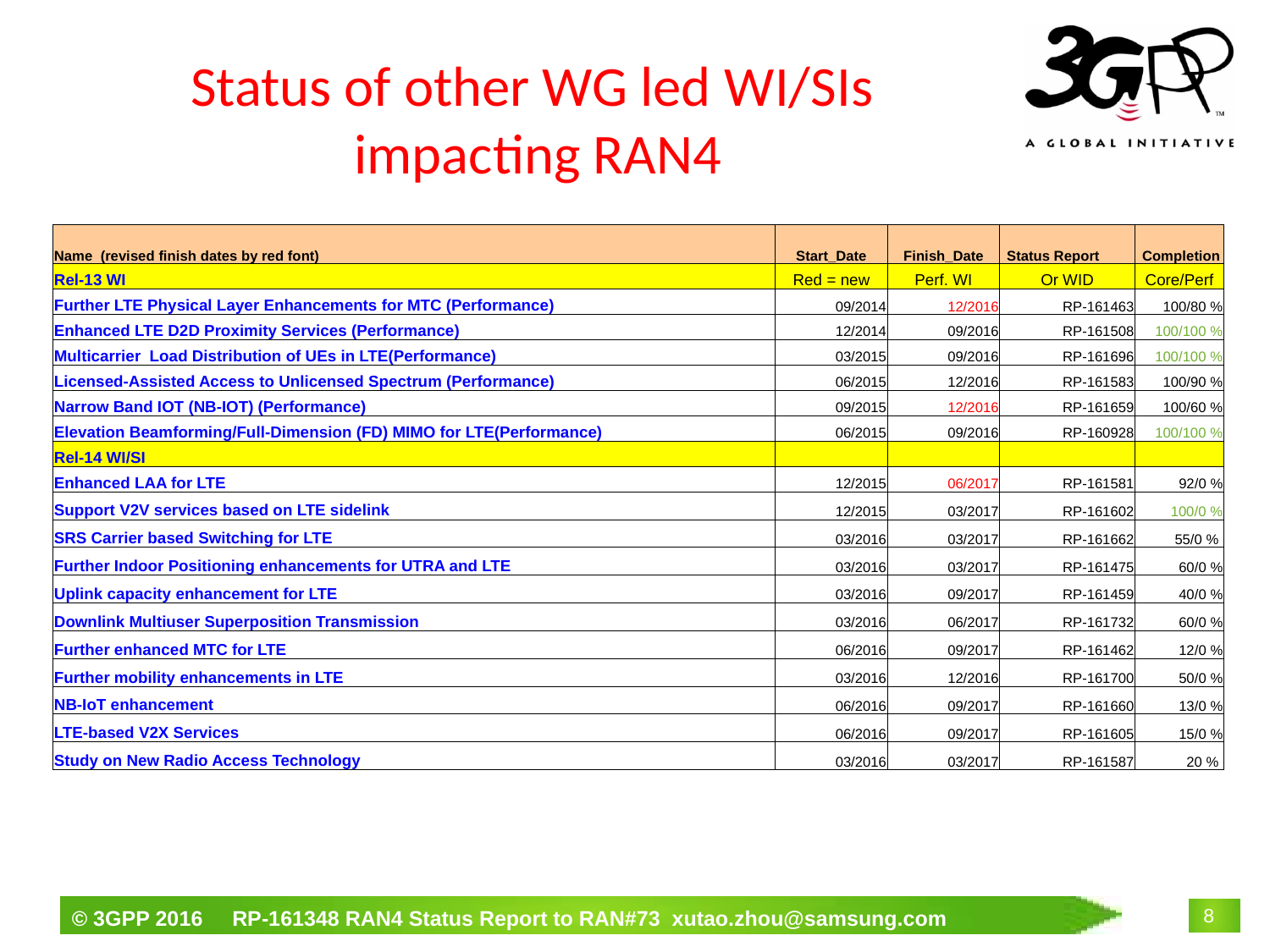

# Status of other WG led WI/SIs impacting RAN4
| Name (revised finish dates by red font) | Start\_Date | Finish\_Date | Status Report | Completion |
| --- | --- | --- | --- | --- |
| Rel-13 WI | Red = new | Perf. WI | Or WID | Core/Perf |
| Further LTE Physical Layer Enhancements for MTC (Performance) | 09/2014 | 12/2016 | RP-161463 | 100/80 % |
| Enhanced LTE D2D Proximity Services (Performance) | 12/2014 | 09/2016 | RP-161508 | 100/100 % |
| Multicarrier Load Distribution of UEs in LTE(Performance) | 03/2015 | 09/2016 | RP-161696 | 100/100 % |
| Licensed-Assisted Access to Unlicensed Spectrum (Performance) | 06/2015 | 12/2016 | RP-161583 | 100/90 % |
| Narrow Band IOT (NB-IOT) (Performance) | 09/2015 | 12/2016 | RP-161659 | 100/60 % |
| Elevation Beamforming/Full-Dimension (FD) MIMO for LTE(Performance) | 06/2015 | 09/2016 | RP-160928 | 100/100 % |
| Rel-14 WI/SI |  |  |  |  |
| Enhanced LAA for LTE | 12/2015 | 06/2017 | RP-161581 | 92/0 % |
| Support V2V services based on LTE sidelink | 12/2015 | 03/2017 | RP-161602 | 100/0 % |
| SRS Carrier based Switching for LTE | 03/2016 | 03/2017 | RP-161662 | 55/0 % |
| Further Indoor Positioning enhancements for UTRA and LTE | 03/2016 | 03/2017 | RP-161475 | 60/0 % |
| Uplink capacity enhancement for LTE | 03/2016 | 09/2017 | RP-161459 | 40/0 % |
| Downlink Multiuser Superposition Transmission | 03/2016 | 06/2017 | RP-161732 | 60/0 % |
| Further enhanced MTC for LTE | 06/2016 | 09/2017 | RP-161462 | 12/0 % |
| Further mobility enhancements in LTE | 03/2016 | 12/2016 | RP-161700 | 50/0 % |
| NB-IoT enhancement | 06/2016 | 09/2017 | RP-161660 | 13/0 % |
| LTE-based V2X Services | 06/2016 | 09/2017 | RP-161605 | 15/0 % |
| Study on New Radio Access Technology | 03/2016 | 03/2017 | RP-161587 | 20 % |